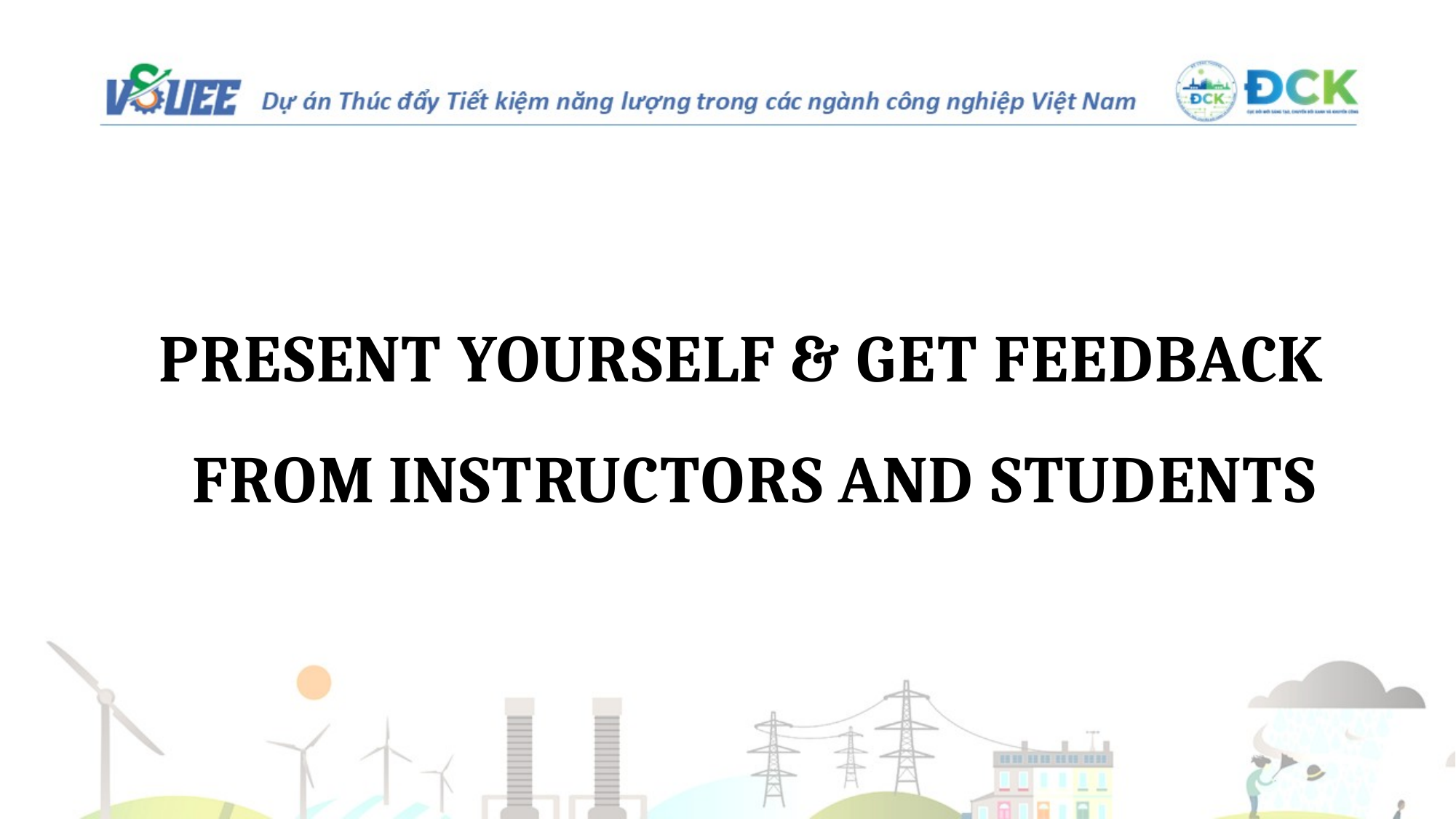

PRESENT YOURSELF & GET FEEDBACK FROM INSTRUCTORS AND STUDENTS